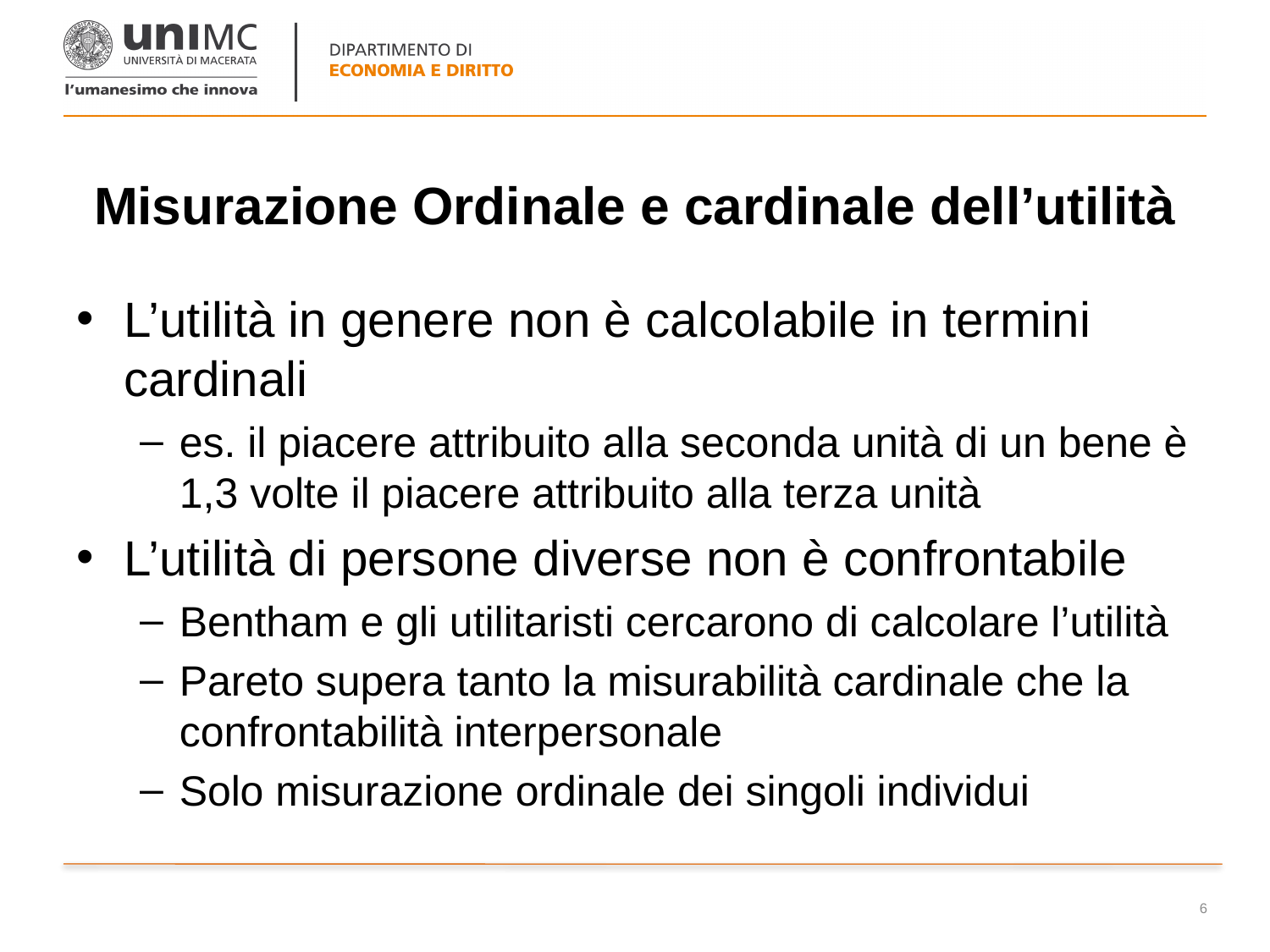

# Misurazione Ordinale e cardinale dell’utilità
L’utilità in genere non è calcolabile in termini cardinali
es. il piacere attribuito alla seconda unità di un bene è 1,3 volte il piacere attribuito alla terza unità
L’utilità di persone diverse non è confrontabile
Bentham e gli utilitaristi cercarono di calcolare l’utilità
Pareto supera tanto la misurabilità cardinale che la confrontabilità interpersonale
Solo misurazione ordinale dei singoli individui
6